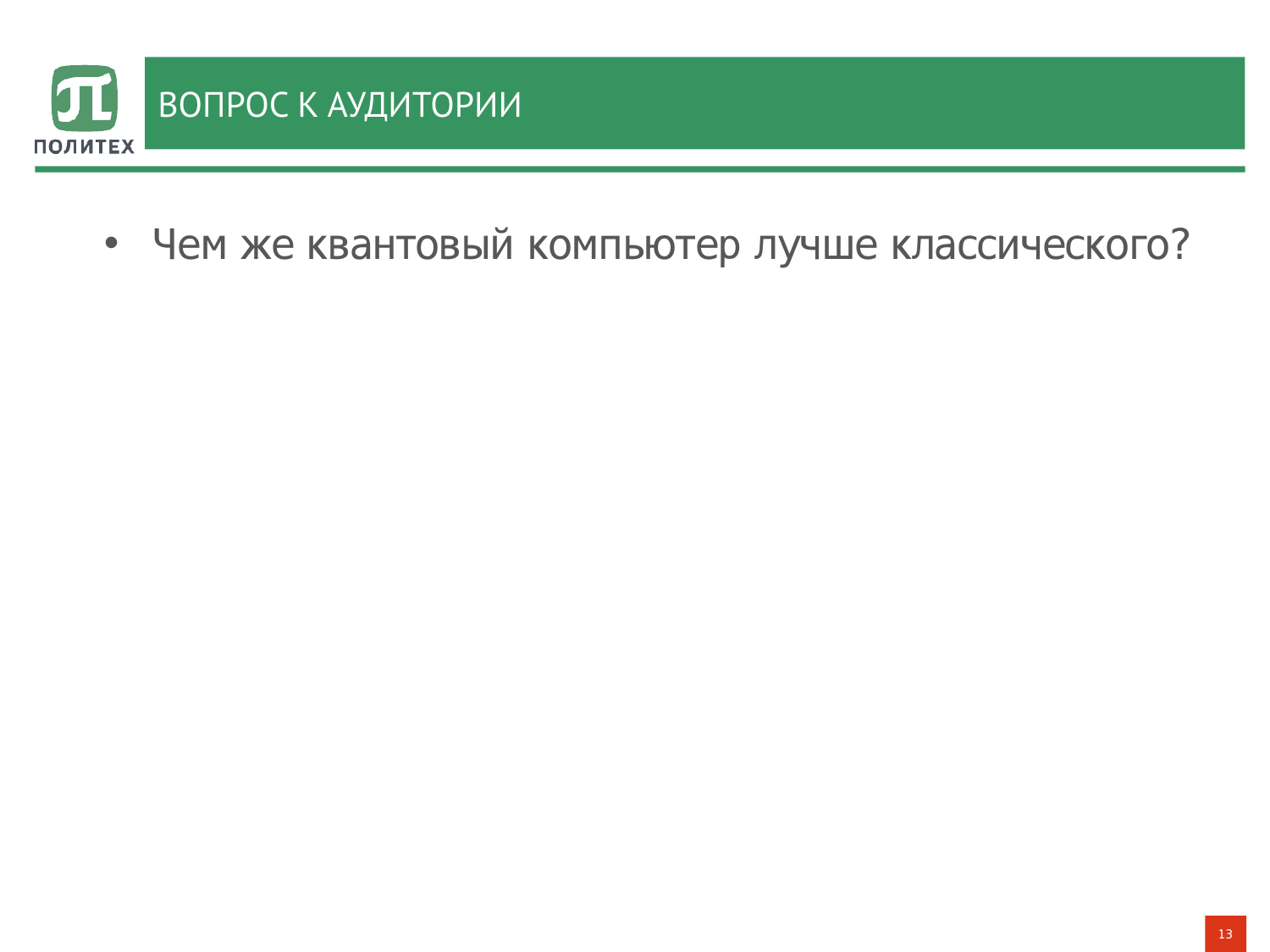

# Вопрос к аудитории
Чем же квантовый компьютер лучше классического?
13